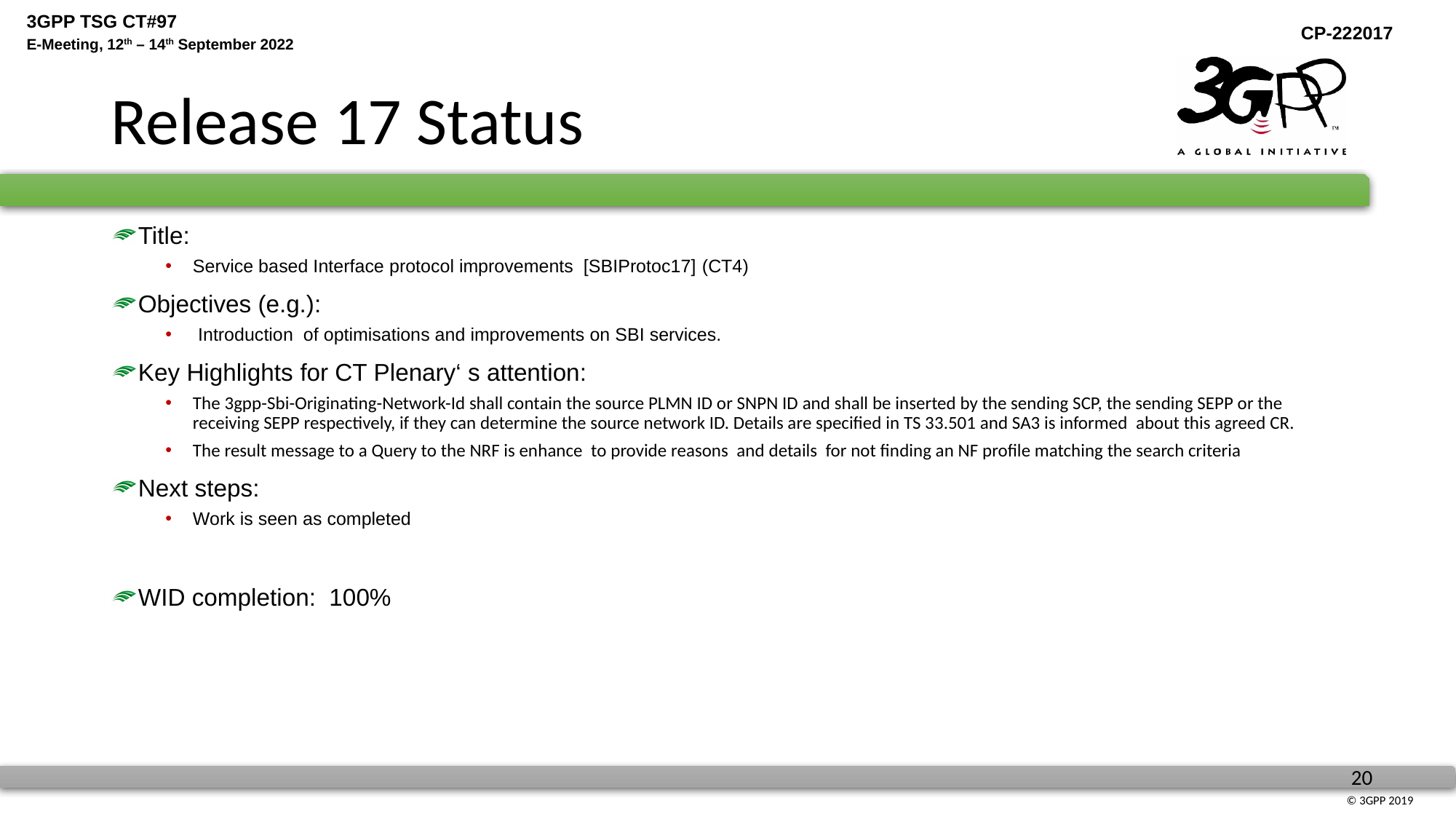

# Release 17 Status
Title:
Service based Interface protocol improvements  [SBIProtoc17] (CT4)
Objectives (e.g.):
 Introduction  of optimisations and improvements on SBI services.
Key Highlights for CT Plenary‘ s attention:
The 3gpp-Sbi-Originating-Network-Id shall contain the source PLMN ID or SNPN ID and shall be inserted by the sending SCP, the sending SEPP or the receiving SEPP respectively, if they can determine the source network ID. Details are specified in TS 33.501 and SA3 is informed  about this agreed CR.
The result message to a Query to the NRF is enhance  to provide reasons  and details  for not finding an NF profile matching the search criteria
Next steps:
Work is seen as completed

WID completion:  100%